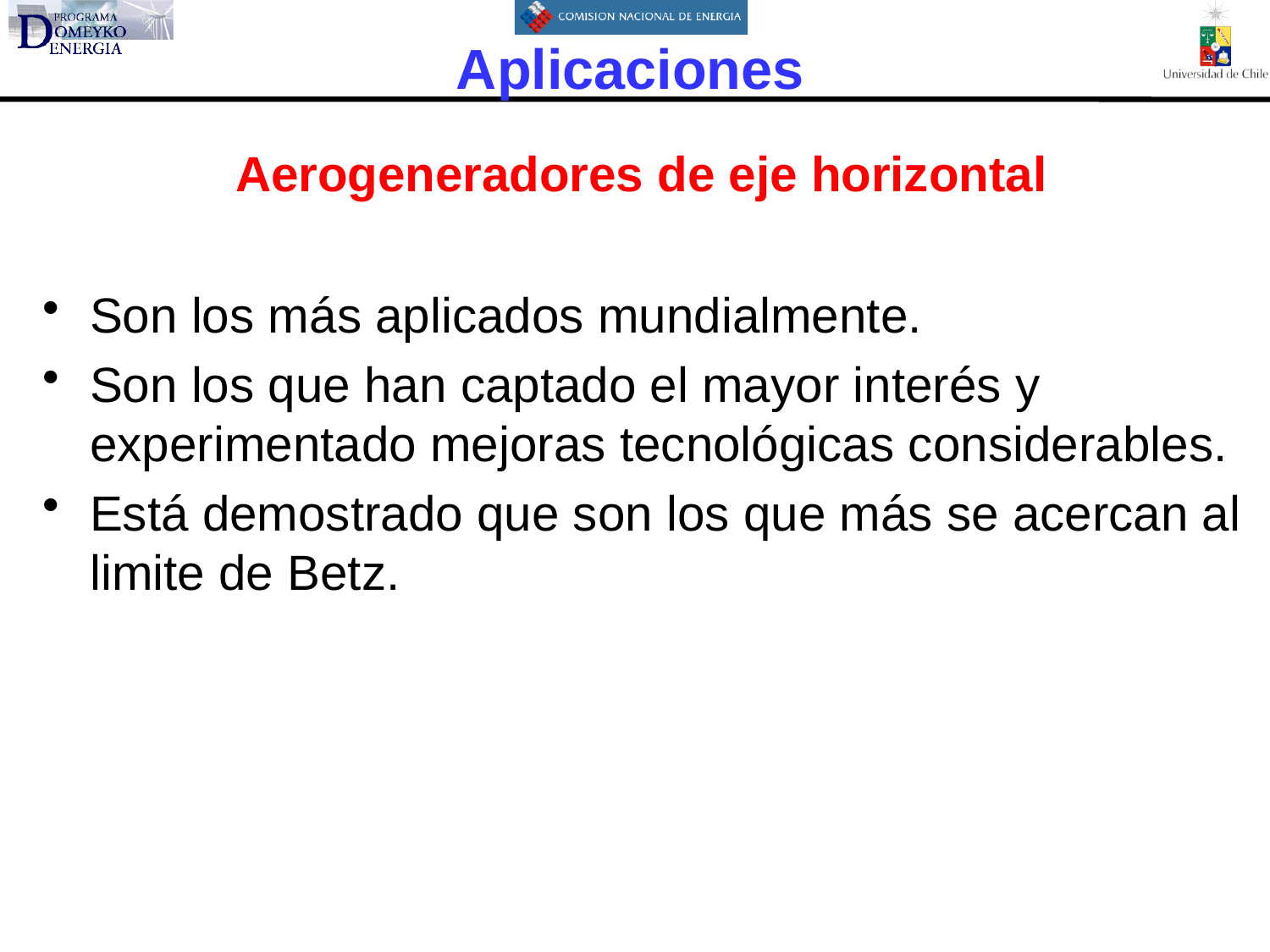

Aplicaciones
Aerogeneradores de eje horizontal
Son los más aplicados mundialmente.
Son los que han captado el mayor interés y experimentado mejoras tecnológicas considerables.
Está demostrado que son los que más se acercan al limite de Betz.